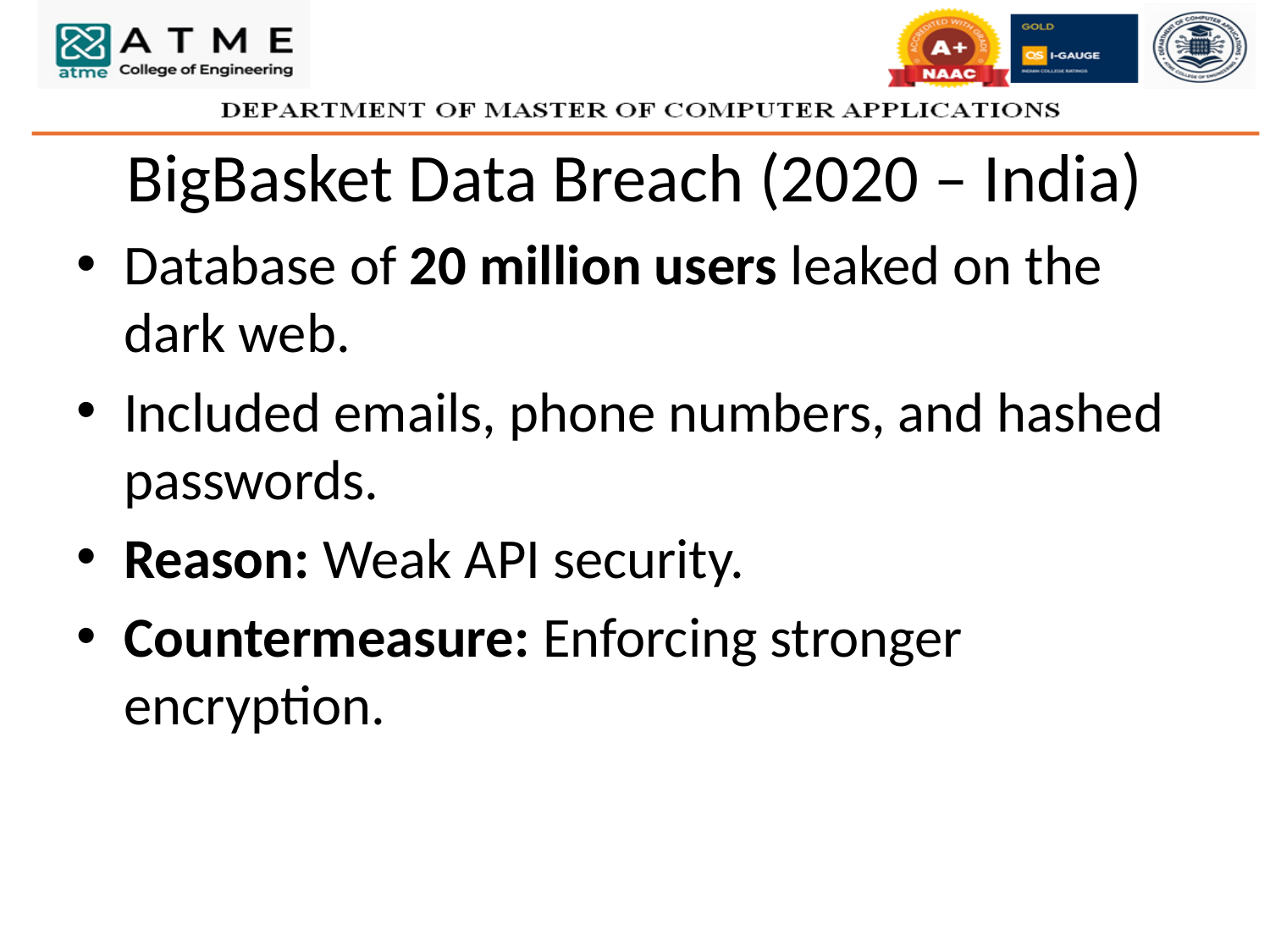

# BigBasket Data Breach (2020 – India)
Database of 20 million users leaked on the dark web.
Included emails, phone numbers, and hashed passwords.
Reason: Weak API security.
Countermeasure: Enforcing stronger encryption.